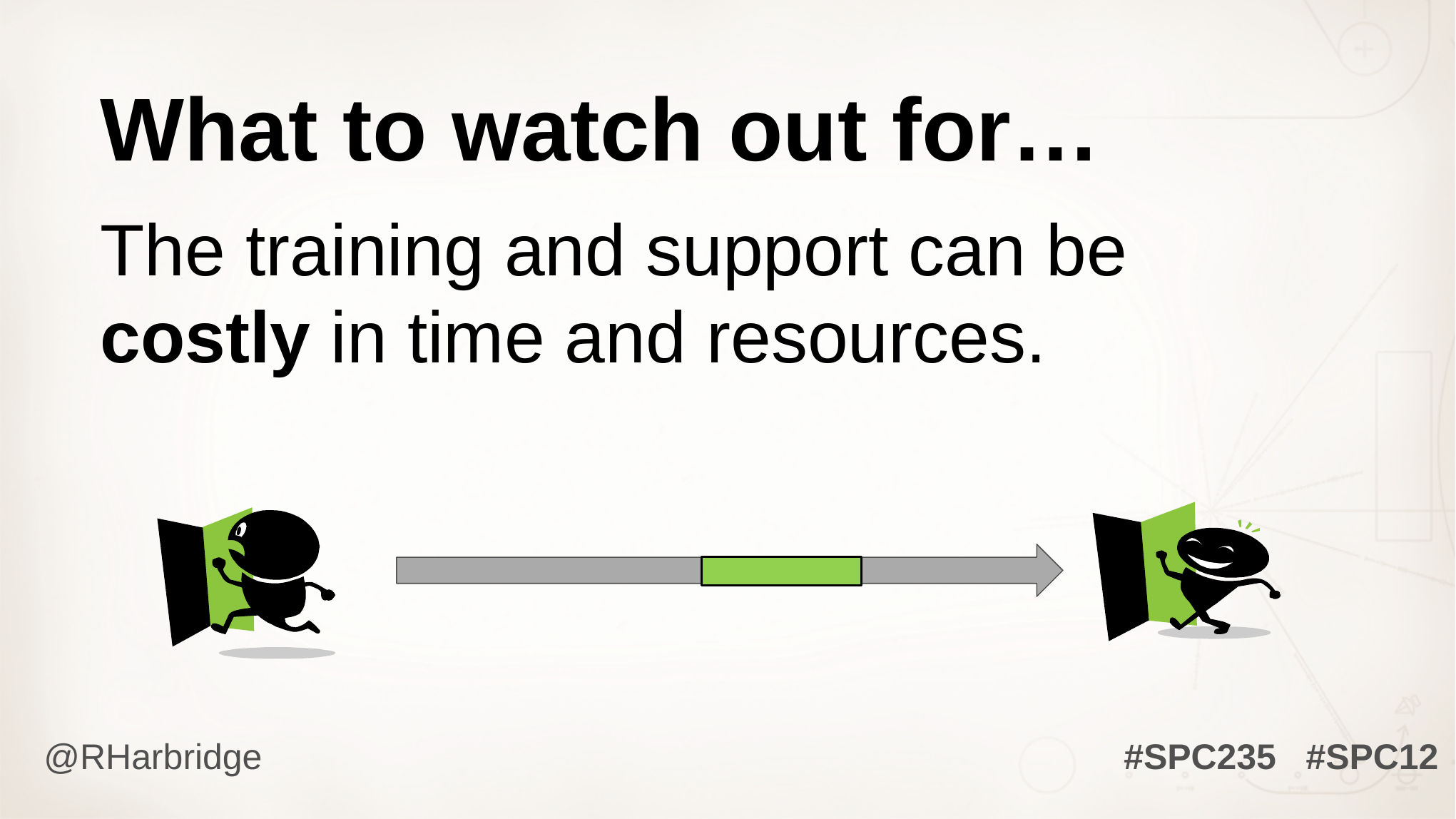

What to watch out for…
The training and support can be costly in time and resources.